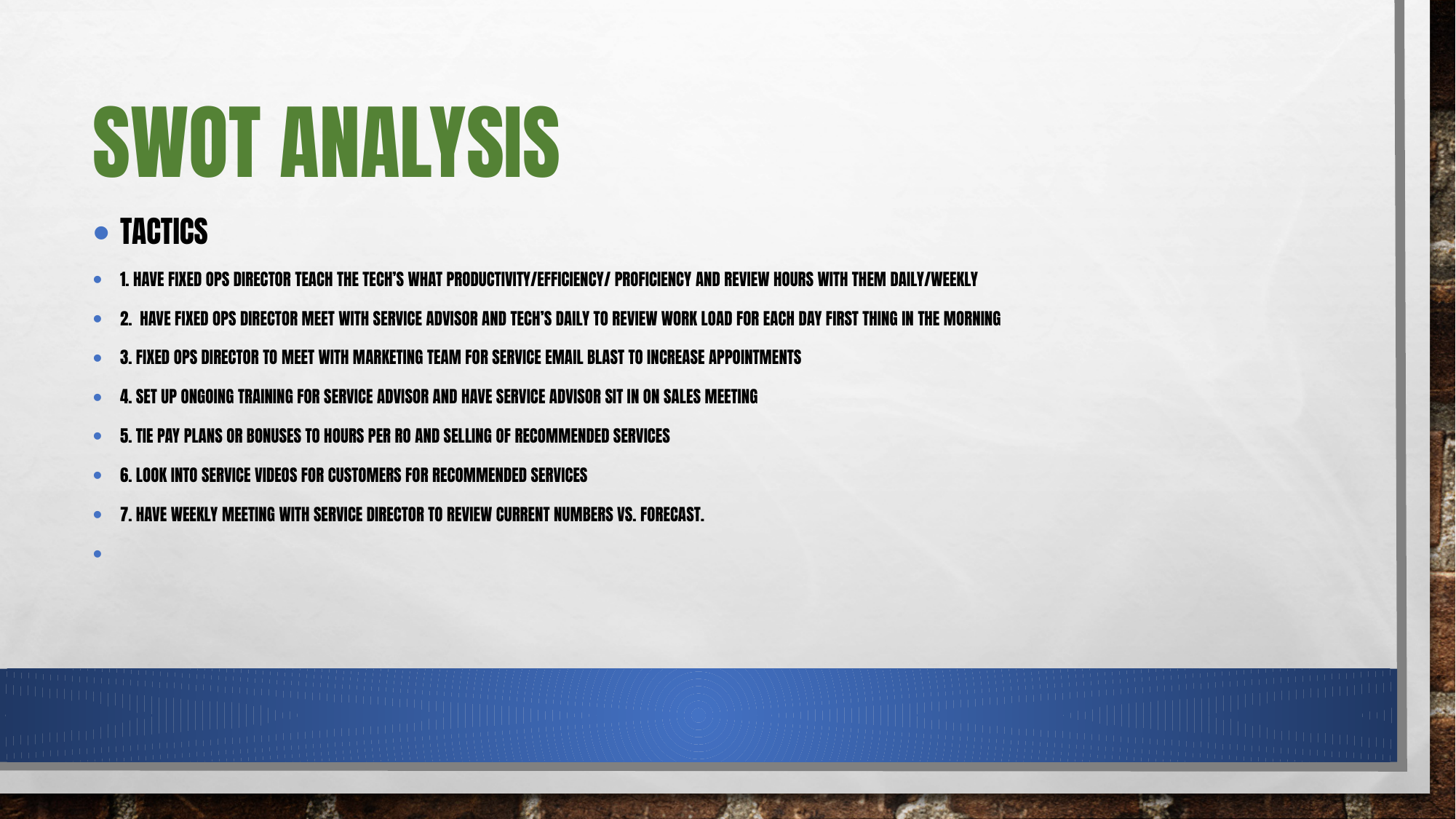

# SWOT Analysis
Tactics
1. Have Fixed Ops Director teach the tech’s what productivity/efficiency/ proficiency and review hours with them daily/weekly
2.  have Fixed Ops director meet with service advisor and tech’s daily to review work load for each day first thing in the morning
3. Fixed ops director to meet with marketing team for service email blast to increase appointments
4. set up ongoing training for service advisor and have service advisor sit in on sales meeting
5. tie pay plans or bonuses to hours per ro and selling of recommended services
6. look into service videos for customers for recommended services
7. have weekly meeting with service director to review current numbers vs. forecast.